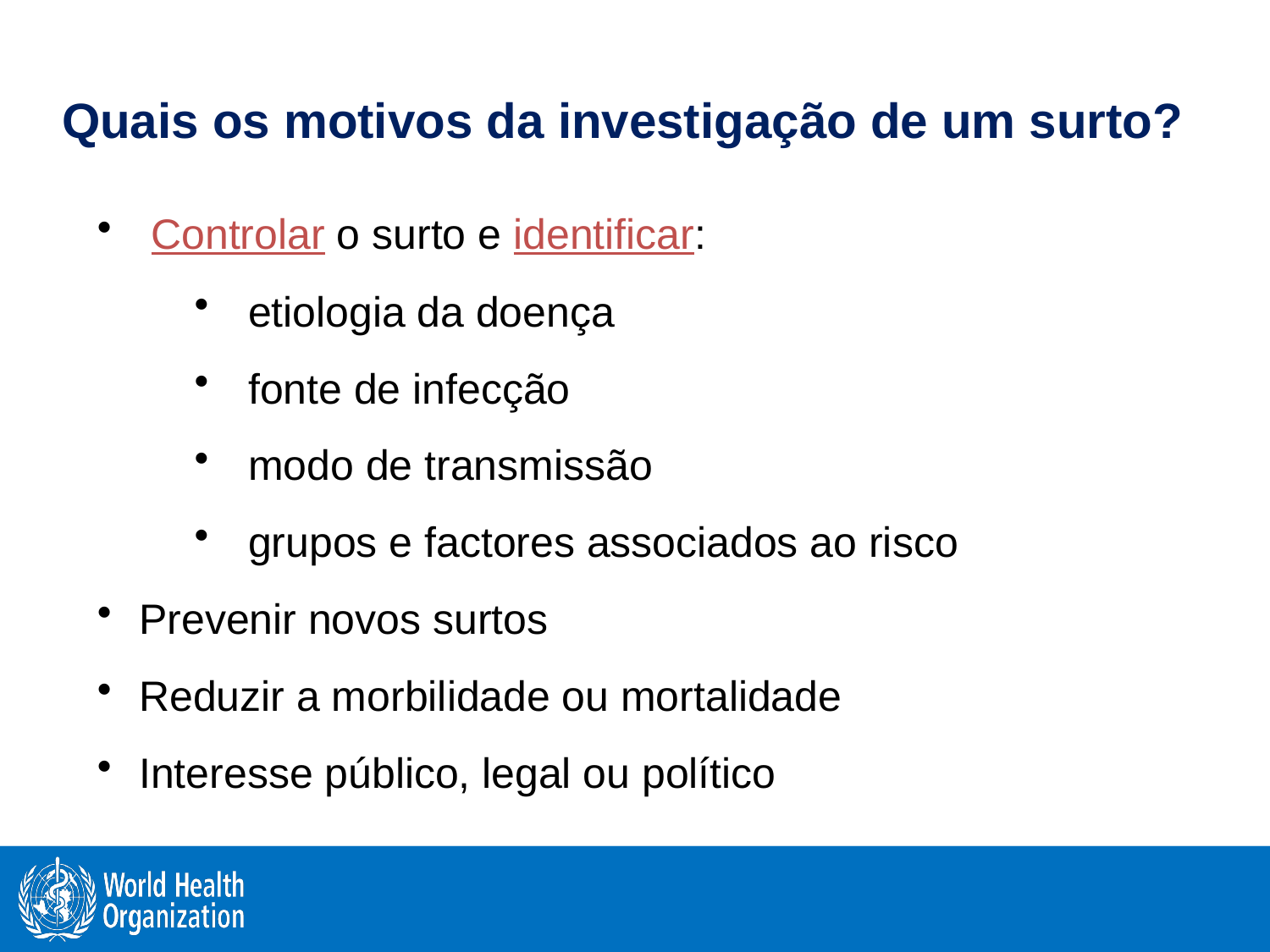

Quais os motivos da investigação de um surto?
  Controlar o surto e identificar:
  etiologia da doença
  fonte de infecção
  modo de transmissão
  grupos e factores associados ao risco
 Prevenir novos surtos
 Reduzir a morbilidade ou mortalidade
 Interesse público, legal ou político